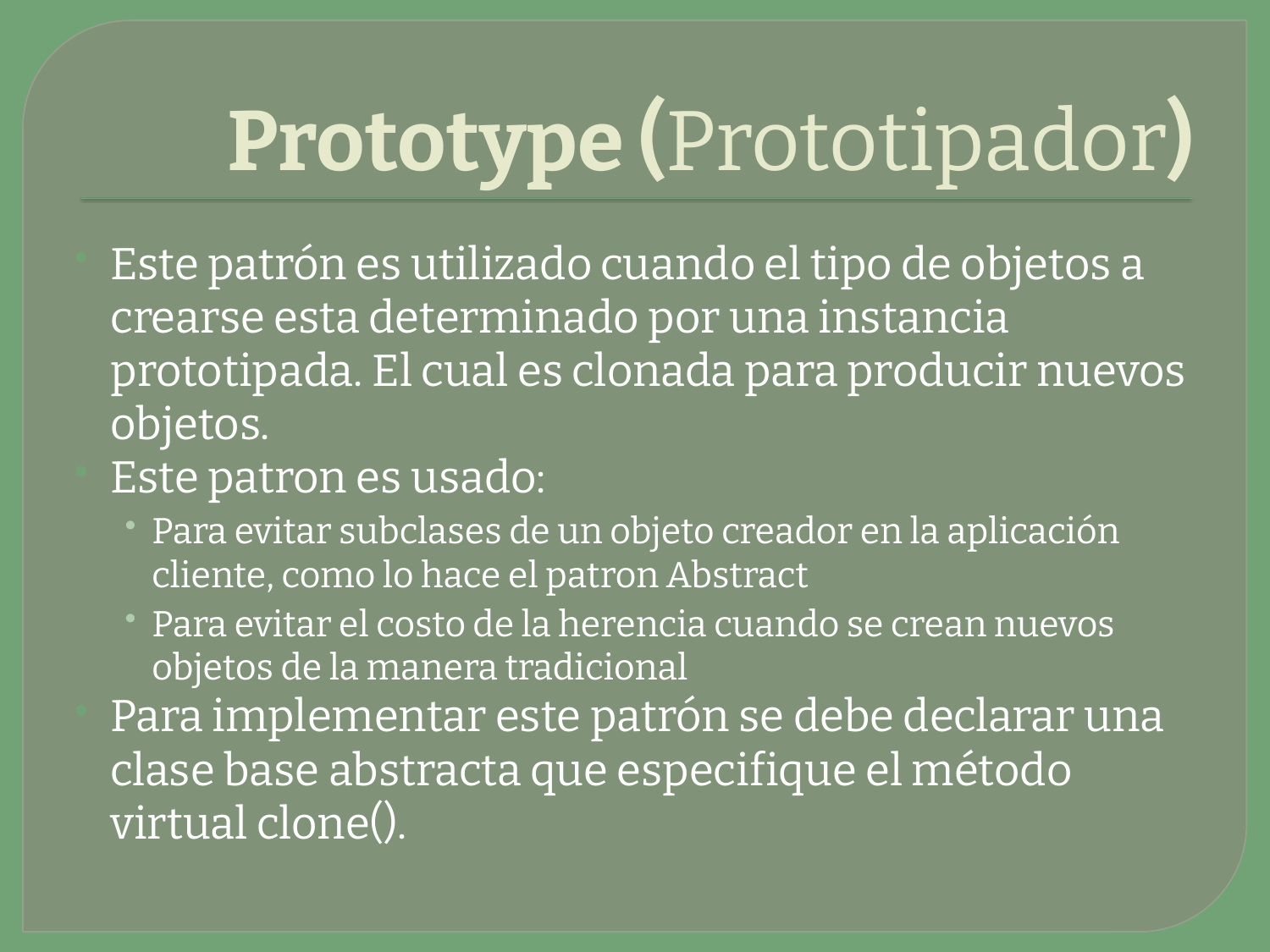

# Prototype (Prototipador)
Este patrón es utilizado cuando el tipo de objetos a crearse esta determinado por una instancia prototipada. El cual es clonada para producir nuevos objetos.
Este patron es usado:
Para evitar subclases de un objeto creador en la aplicación cliente, como lo hace el patron Abstract
Para evitar el costo de la herencia cuando se crean nuevos objetos de la manera tradicional
Para implementar este patrón se debe declarar una clase base abstracta que especifique el método virtual clone().